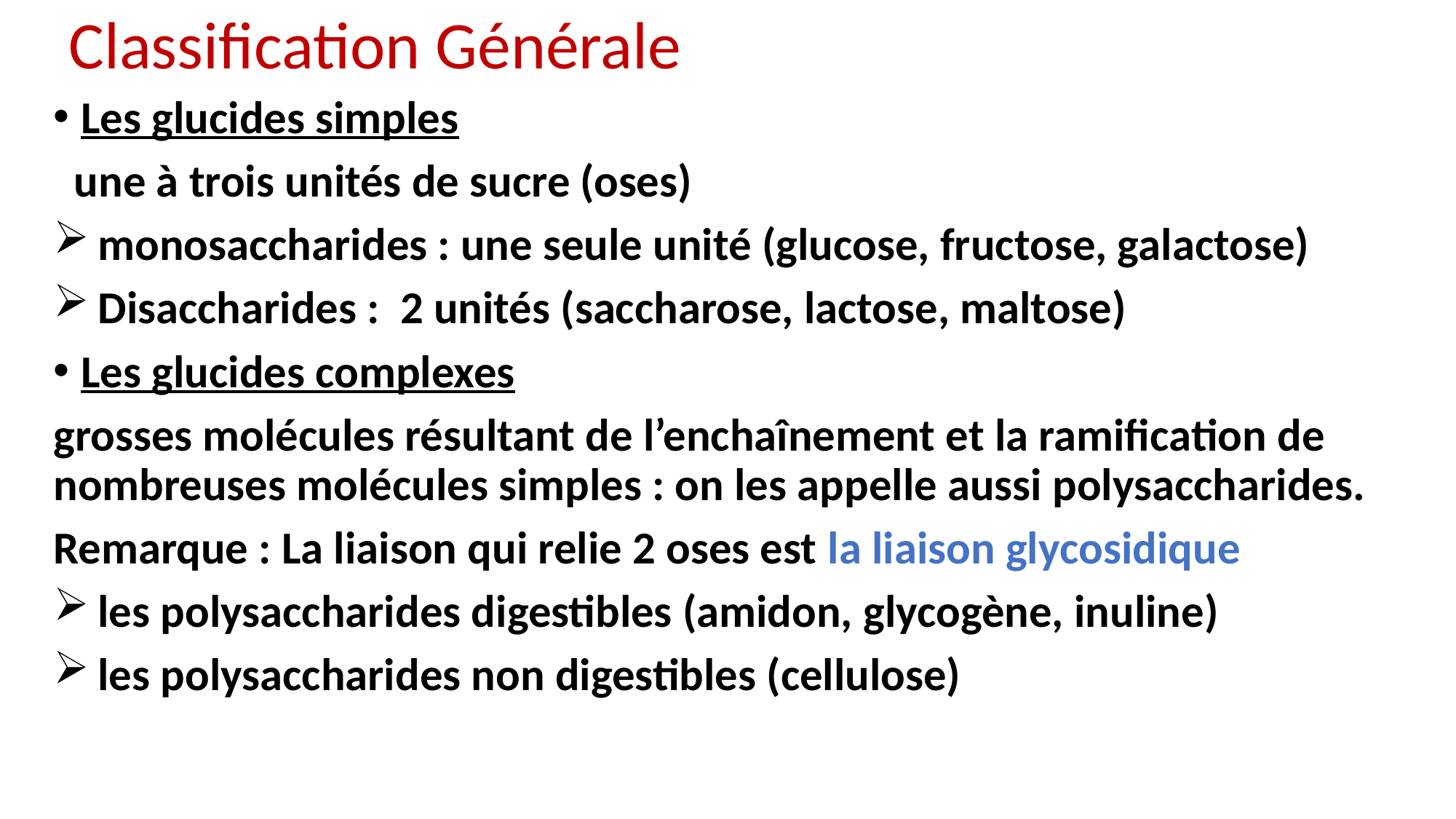

# Classification Générale
Les glucides simples
  une à trois unités de sucre (oses)
 monosaccharides : une seule unité (glucose, fructose, galactose)
 Disaccharides :  2 unités (saccharose, lactose, maltose)
Les glucides complexes
grosses molécules résultant de l’enchaînement et la ramification de nombreuses molécules simples : on les appelle aussi polysaccharides.
Remarque : La liaison qui relie 2 oses est la liaison glycosidique
 les polysaccharides digestibles (amidon, glycogène, inuline)
 les polysaccharides non digestibles (cellulose)